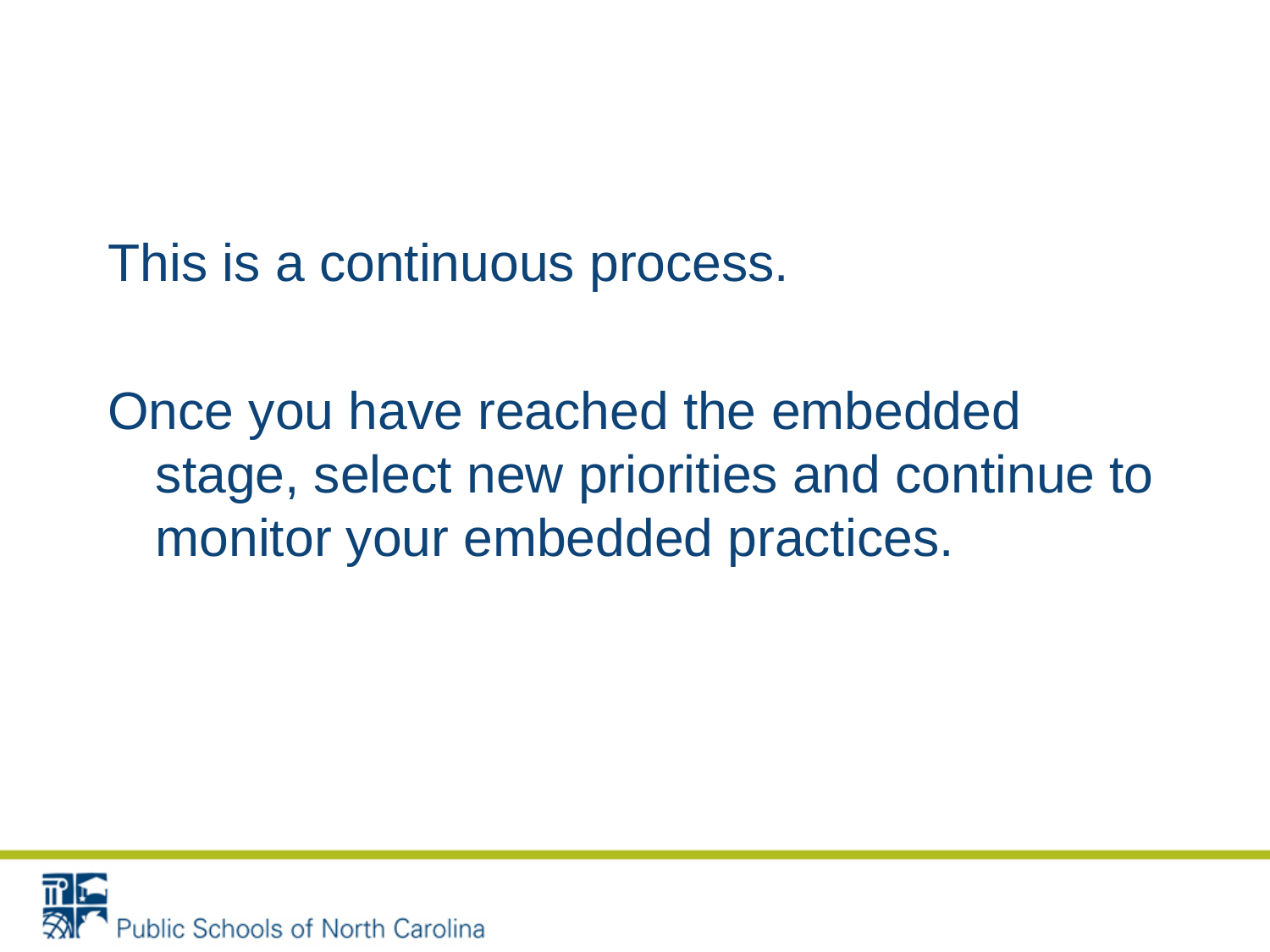

This is a continuous process.

Once you have reached the embedded stage, select new priorities and continue to monitor your embedded practices.